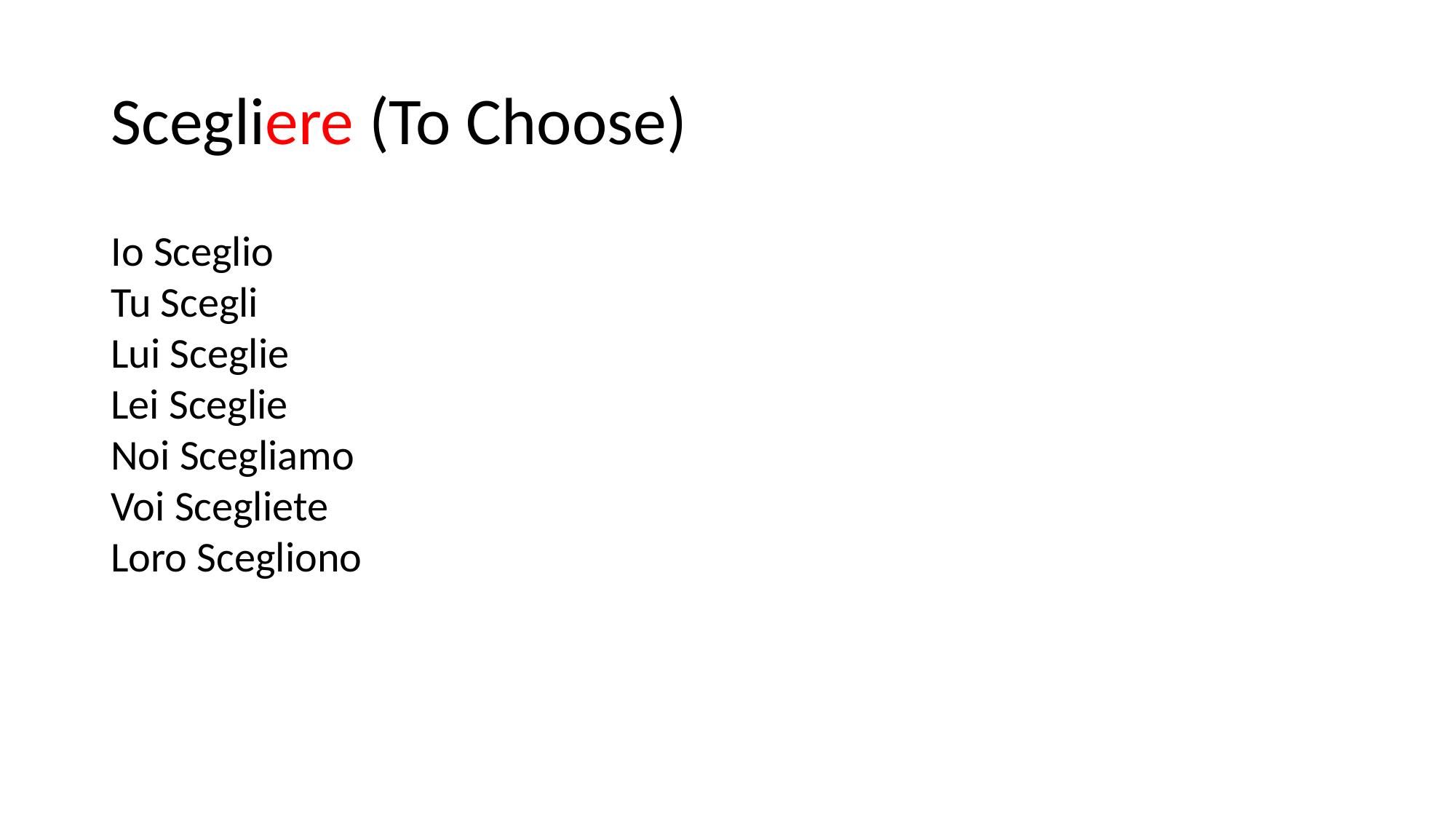

# Scegliere (To Choose)
Io Sceglio
Tu Scegli
Lui Sceglie
Lei Sceglie
Noi Scegliamo
Voi Scegliete
Loro Scegliono